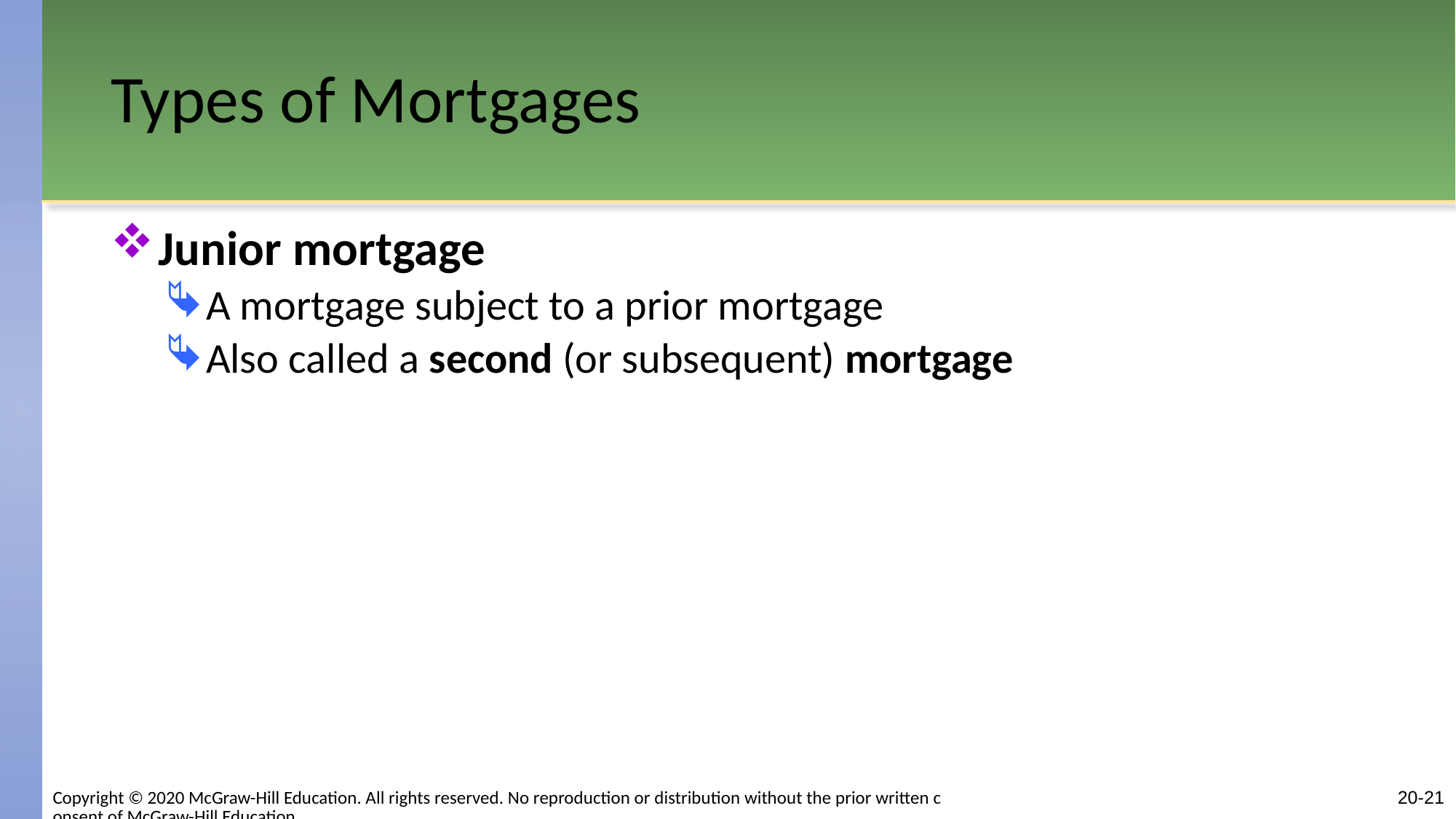

# Types of Mortgages
Junior mortgage
A mortgage subject to a prior mortgage
Also called a second (or subsequent) mortgage

Copyright © 2020 McGraw-Hill Education. All rights reserved. No reproduction or distribution without the prior written consent of McGraw-Hill Education.
20-21